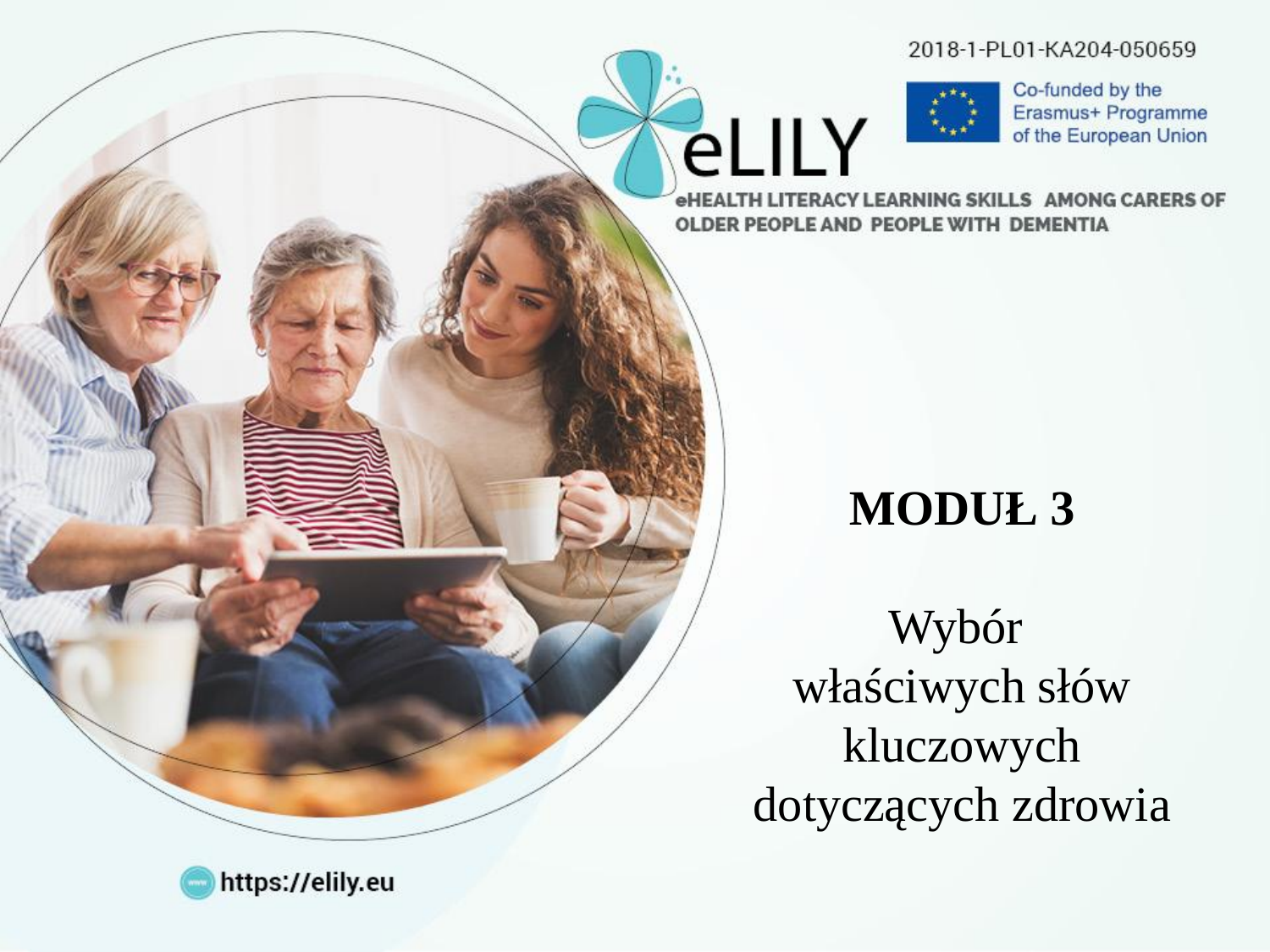

MODUŁ 3

Wybór
właściwych słów kluczowych dotyczących zdrowia